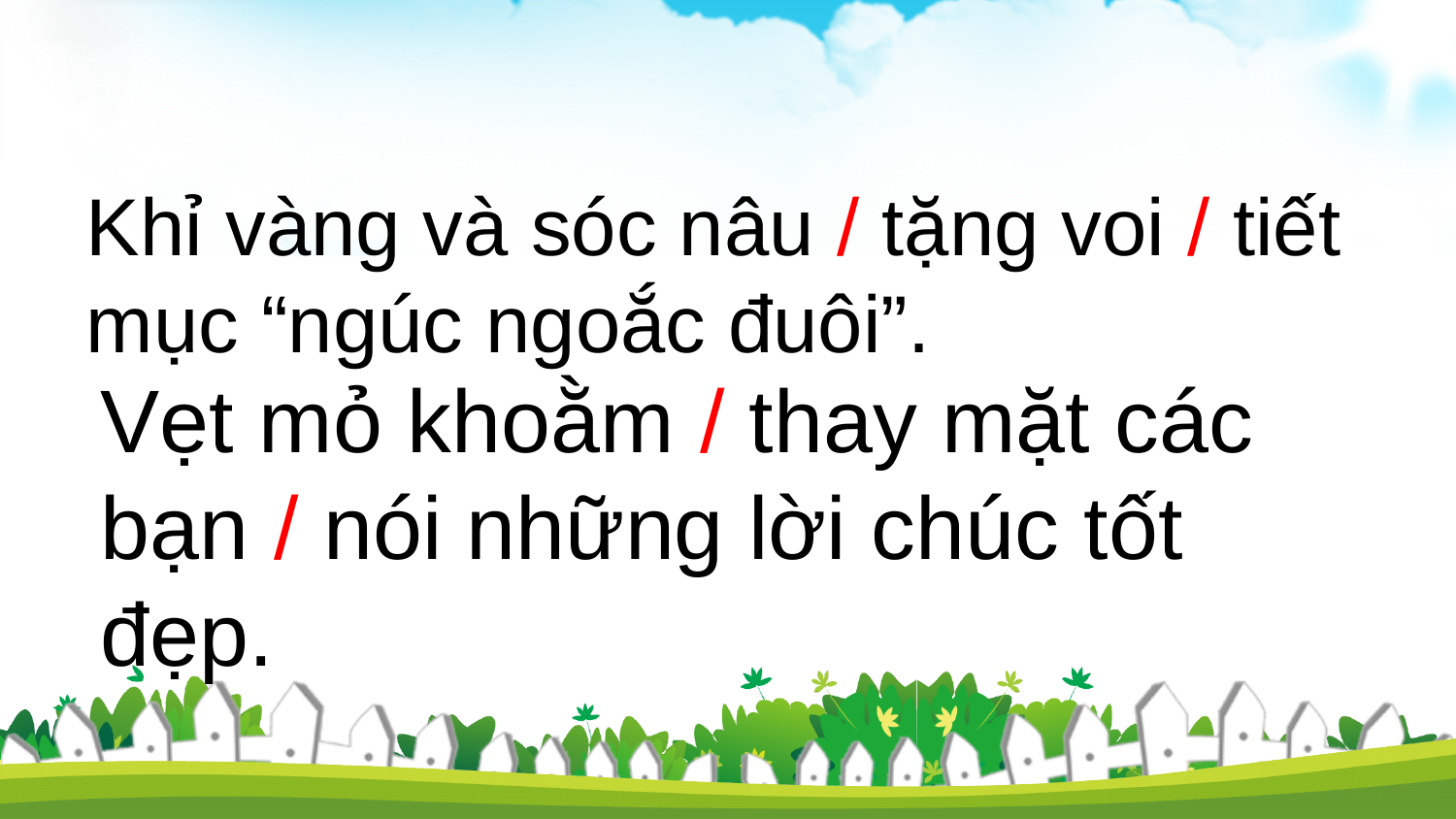

Khỉ vàng và sóc nâu / tặng voi / tiết mục “ngúc ngoắc đuôi”.
Vẹt mỏ khoằm / thay mặt các bạn / nói những lời chúc tốt đẹp.